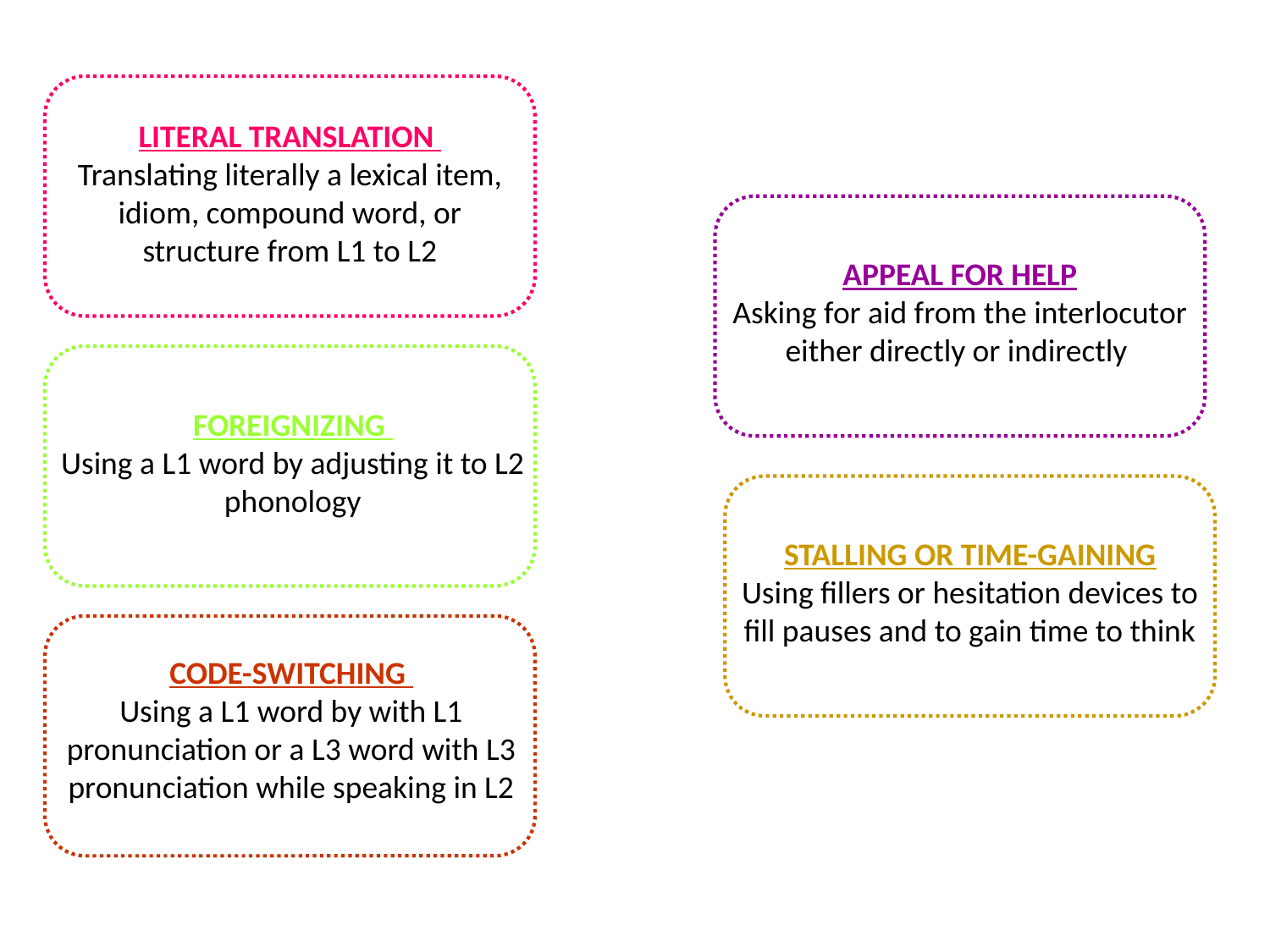

LITERAL TRANSLATION
Translating literally a lexical item, idiom, compound word, or structure from L1 to L2

APPEAL FOR HELP
Asking for aid from the interlocutor either directly or indirectly

FOREIGNIZING
Using a L1 word by adjusting it to L2 phonology

STALLING OR TIME-GAINING
Using fillers or hesitation devices to fill pauses and to gain time to think

CODE-SWITCHING
Using a L1 word by with L1 pronunciation or a L3 word with L3 pronunciation while speaking in L2